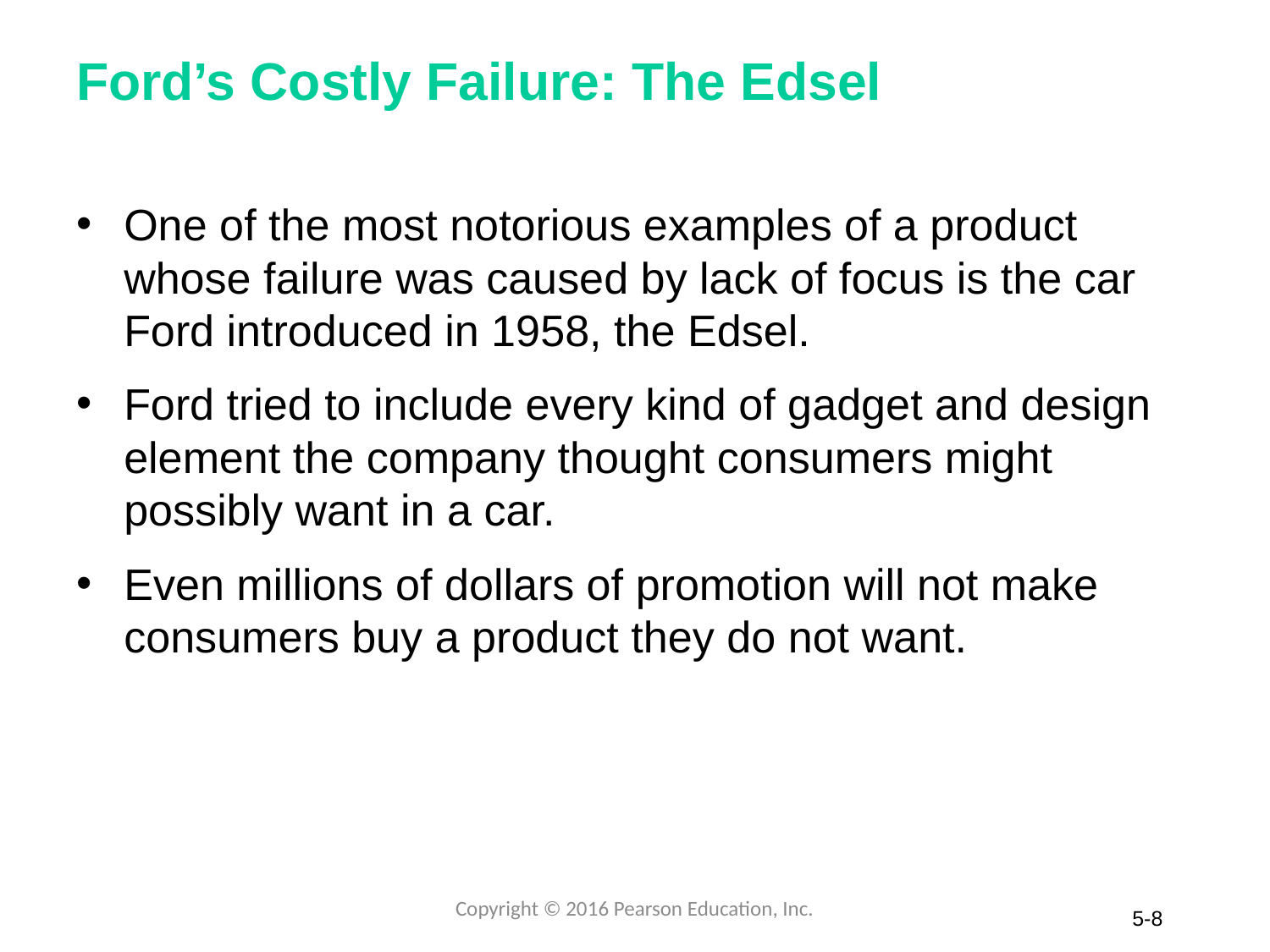

# Ford’s Costly Failure: The Edsel
One of the most notorious examples of a product whose failure was caused by lack of focus is the car Ford introduced in 1958, the Edsel.

Ford tried to include every kind of gadget and design element the company thought consumers might possibly want in a car.

Even millions of dollars of promotion will not make consumers buy a product they do not want.
Copyright © 2016 Pearson Education, Inc.